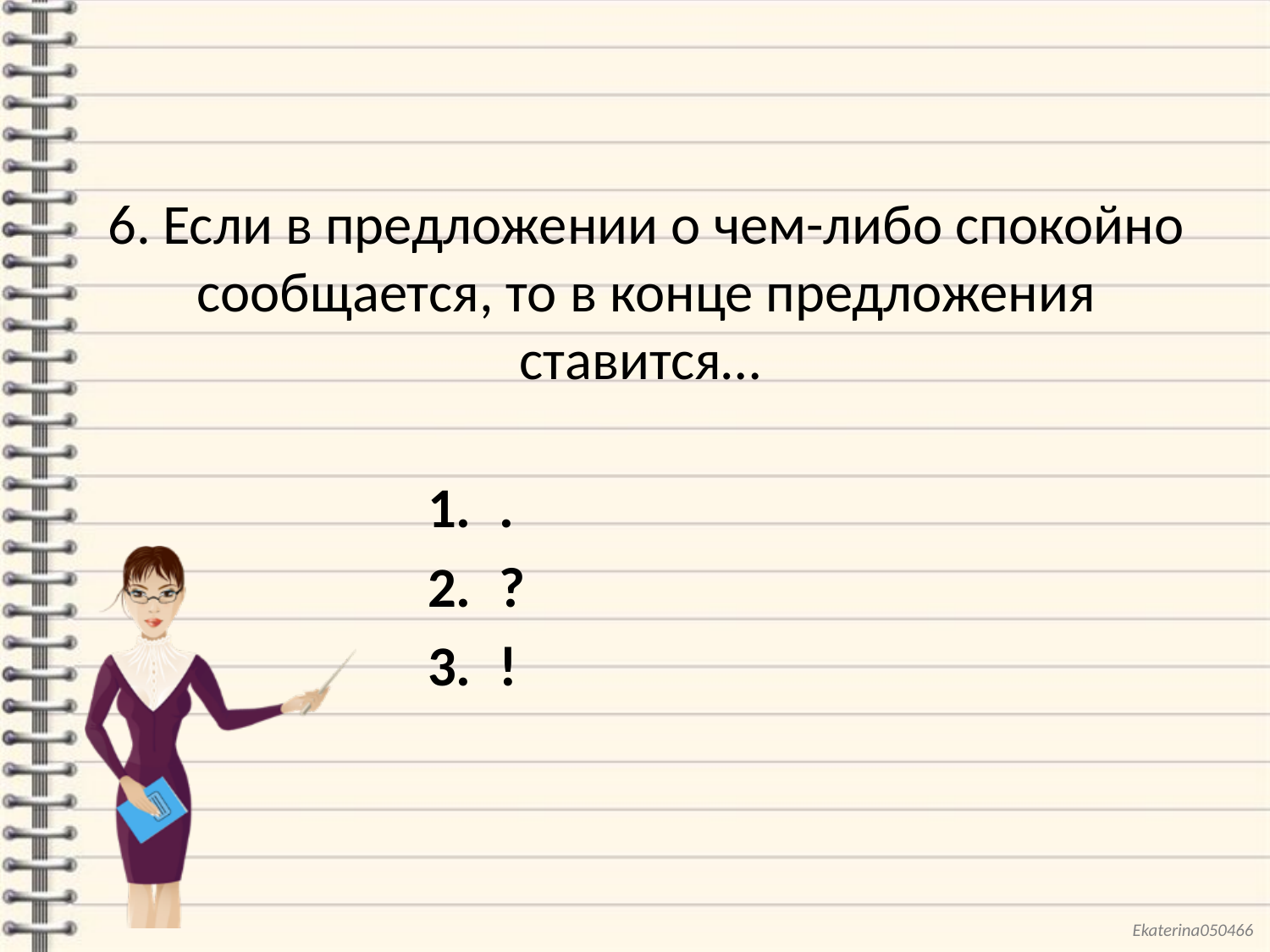

# 6. Если в предложении о чем-либо спокойно сообщается, то в конце предложения ставится…

.
?
!